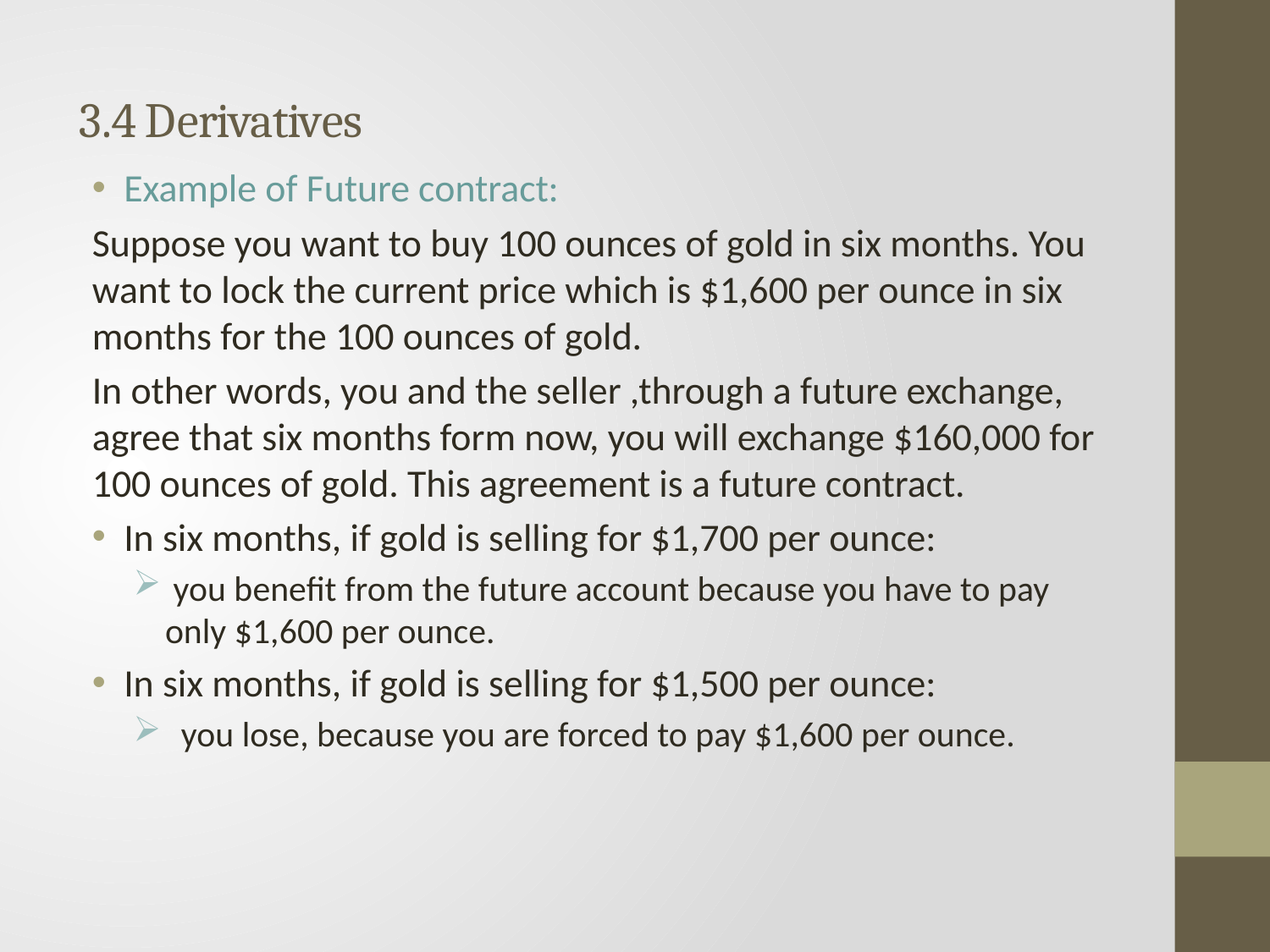

# 3.4 Derivatives
Example of Future contract:
Suppose you want to buy 100 ounces of gold in six months. You want to lock the current price which is $1,600 per ounce in six months for the 100 ounces of gold.
In other words, you and the seller ,through a future exchange, agree that six months form now, you will exchange $160,000 for 100 ounces of gold. This agreement is a future contract.
In six months, if gold is selling for $1,700 per ounce:
 you benefit from the future account because you have to pay only $1,600 per ounce.
In six months, if gold is selling for $1,500 per ounce:
  you lose, because you are forced to pay $1,600 per ounce.